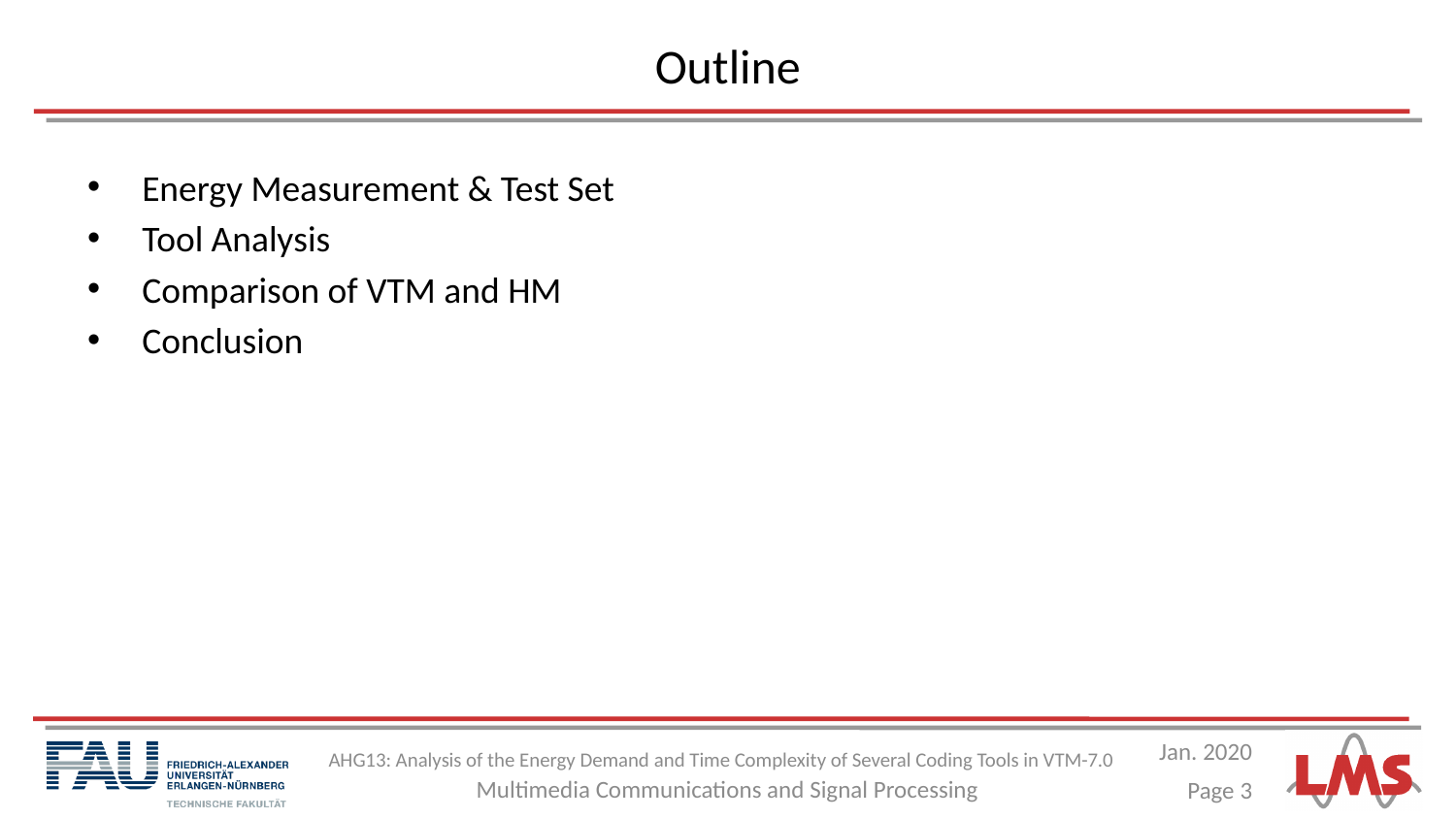

# Outline
Energy Measurement & Test Set
Tool Analysis
Comparison of VTM and HM
Conclusion